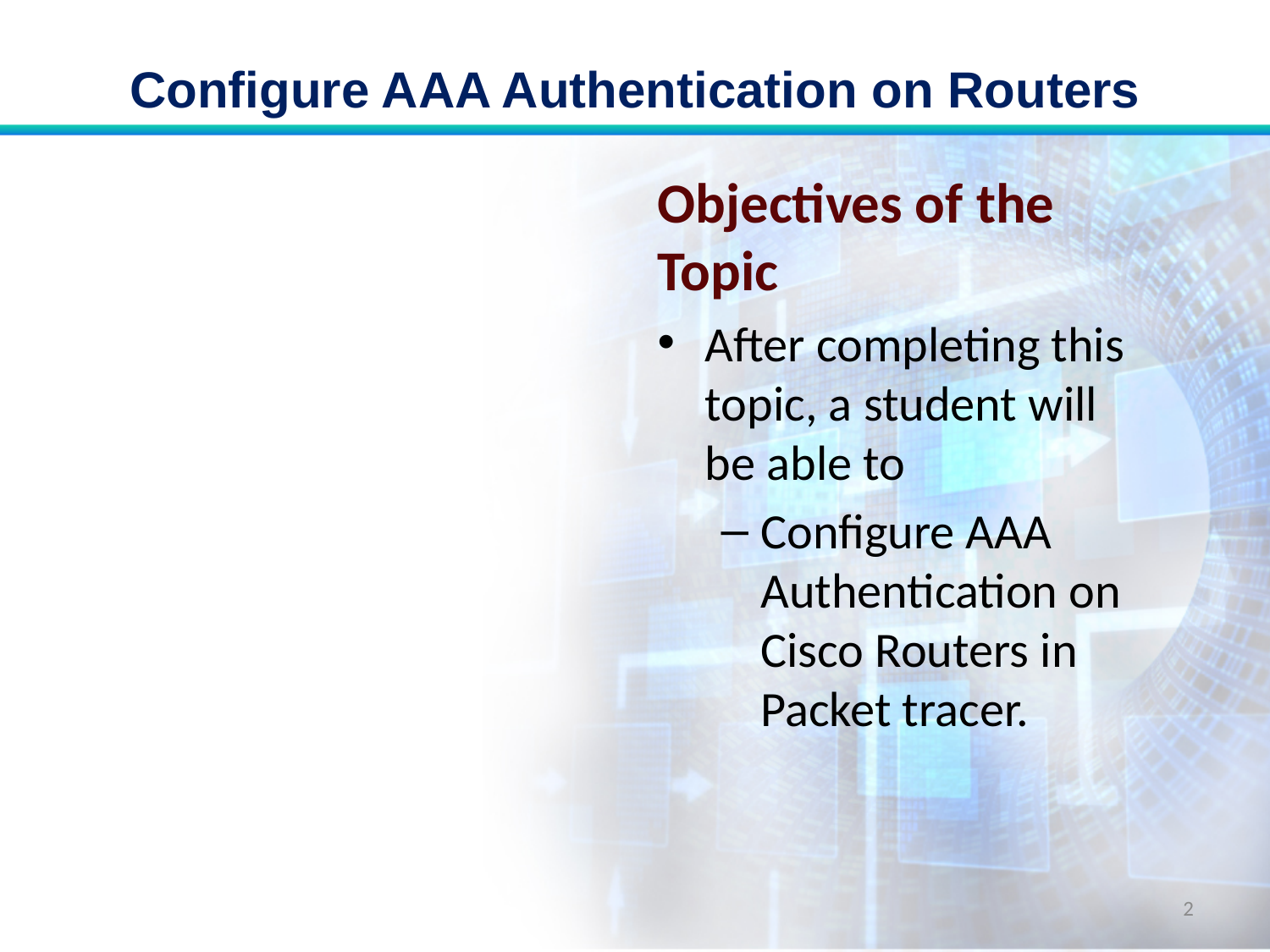

# Configure AAA Authentication on Routers
Objectives of the Topic
After completing this topic, a student will be able to
Configure AAA Authentication on Cisco Routers in Packet tracer.
2